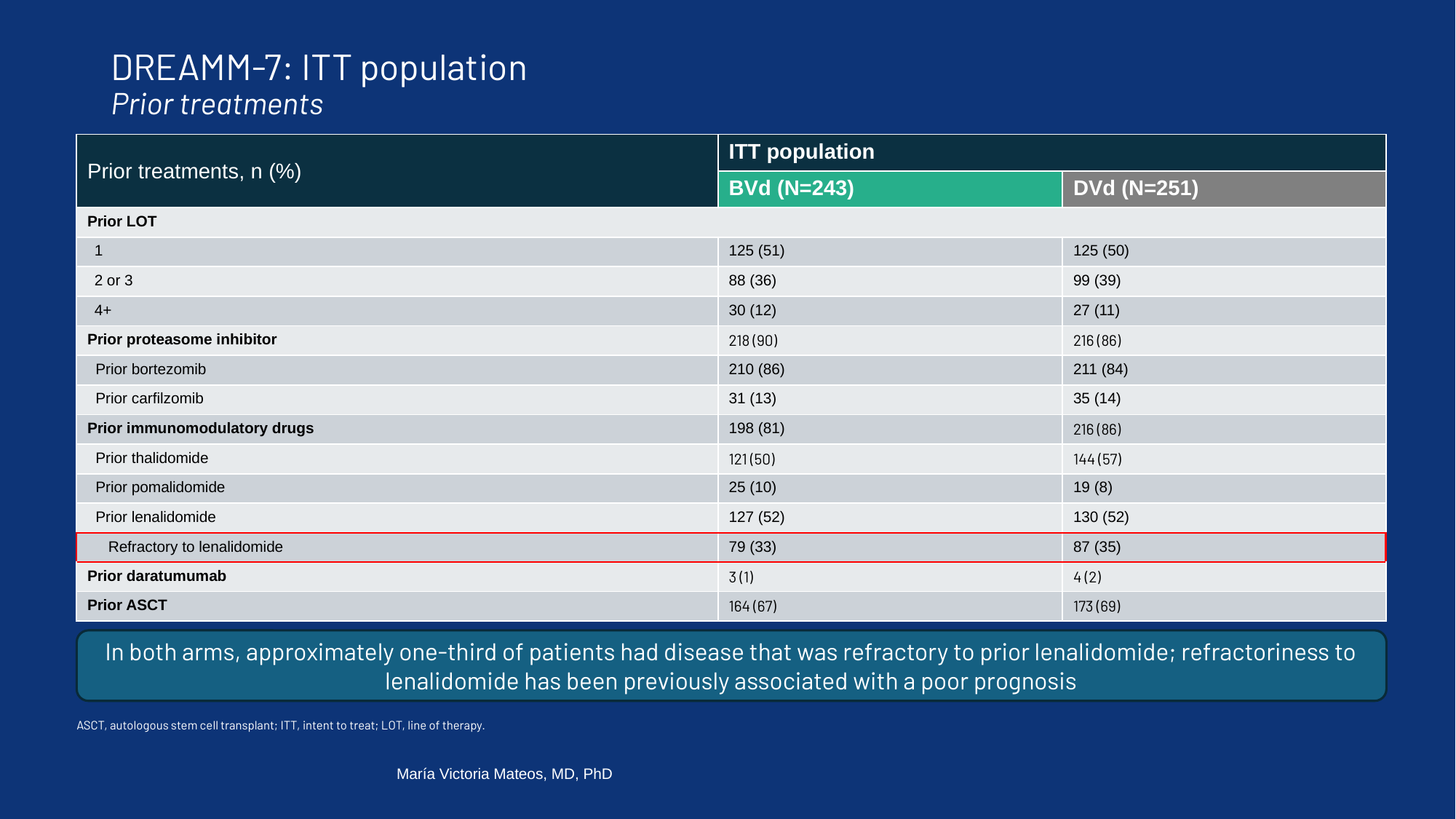

# DREAMM-7: ITT population Prior treatments
| Prior treatments, n (%) | ITT population |  |
| --- | --- | --- |
|  | BVd (N=243) | DVd (N=251) |
| Prior LOT |  |  |
| 1 | 125 (51) | 125 (50) |
| 2 or 3 | 88 (36) | 99 (39) |
| 4+ | 30 (12) | 27 (11) |
| Prior proteasome inhibitor | 218 (90) | 216 (86) |
| Prior bortezomib | 210 (86) | 211 (84) |
| Prior carfilzomib | 31 (13) | 35 (14) |
| Prior immunomodulatory drugs | 198 (81) | 216 (86) |
| Prior thalidomide | 121 (50) | 144 (57) |
| Prior pomalidomide | 25 (10) | 19 (8) |
| Prior lenalidomide | 127 (52) | 130 (52) |
| Refractory to lenalidomide | 79 (33) | 87 (35) |
| Prior daratumumab | 3 (1) | 4 (2) |
| Prior ASCT | 164 (67) | 173 (69) |
In both arms, approximately one-third of patients had disease that was refractory to prior lenalidomide; refractoriness to lenalidomide has been previously associated with a poor prognosis
ASCT, autologous stem cell transplant; ITT, intent to treat; LOT, line of therapy.
María Victoria Mateos, MD, PhD